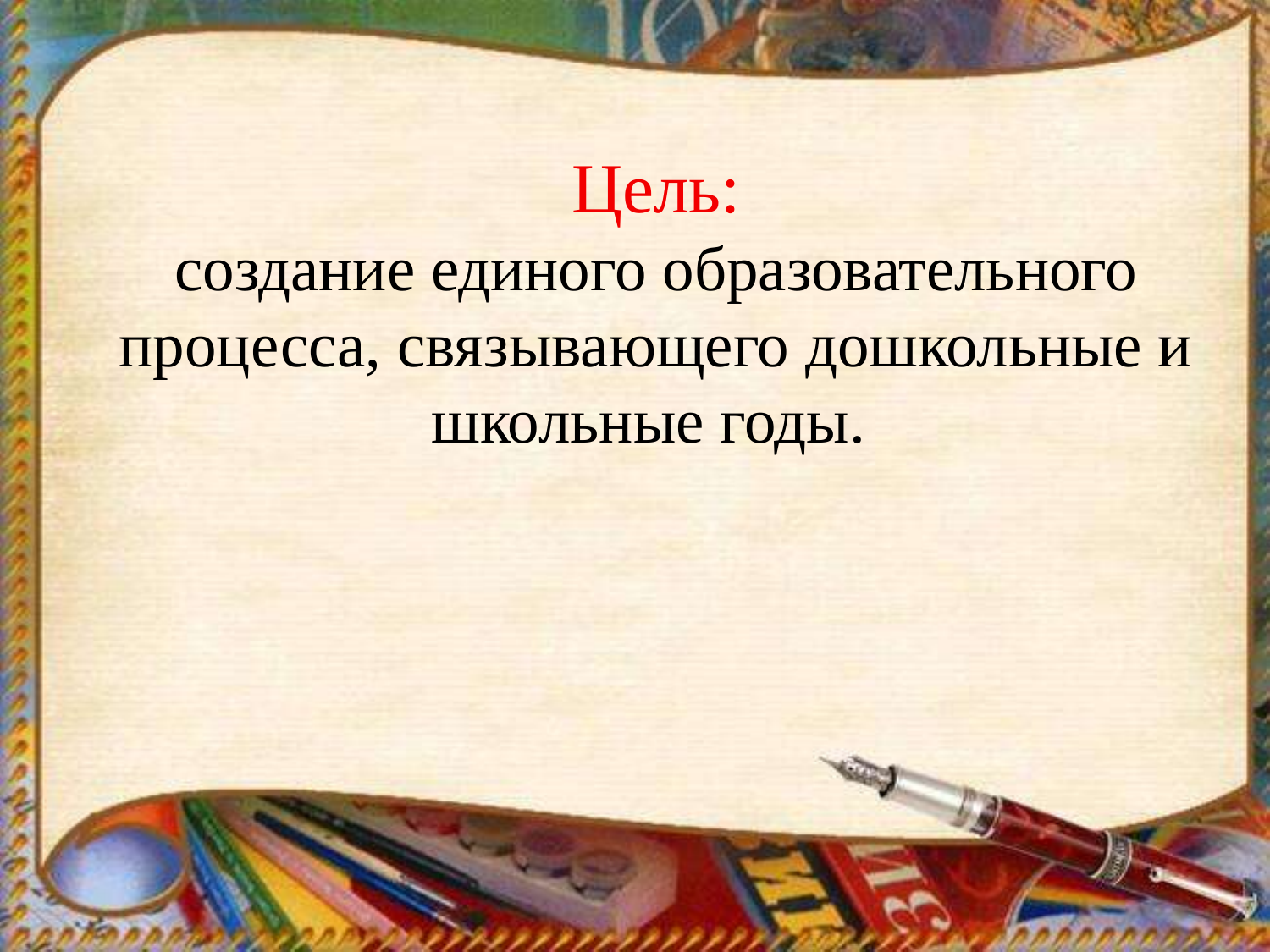

Цель:
создание единого образовательного процесса, связывающего дошкольные и школьные годы.